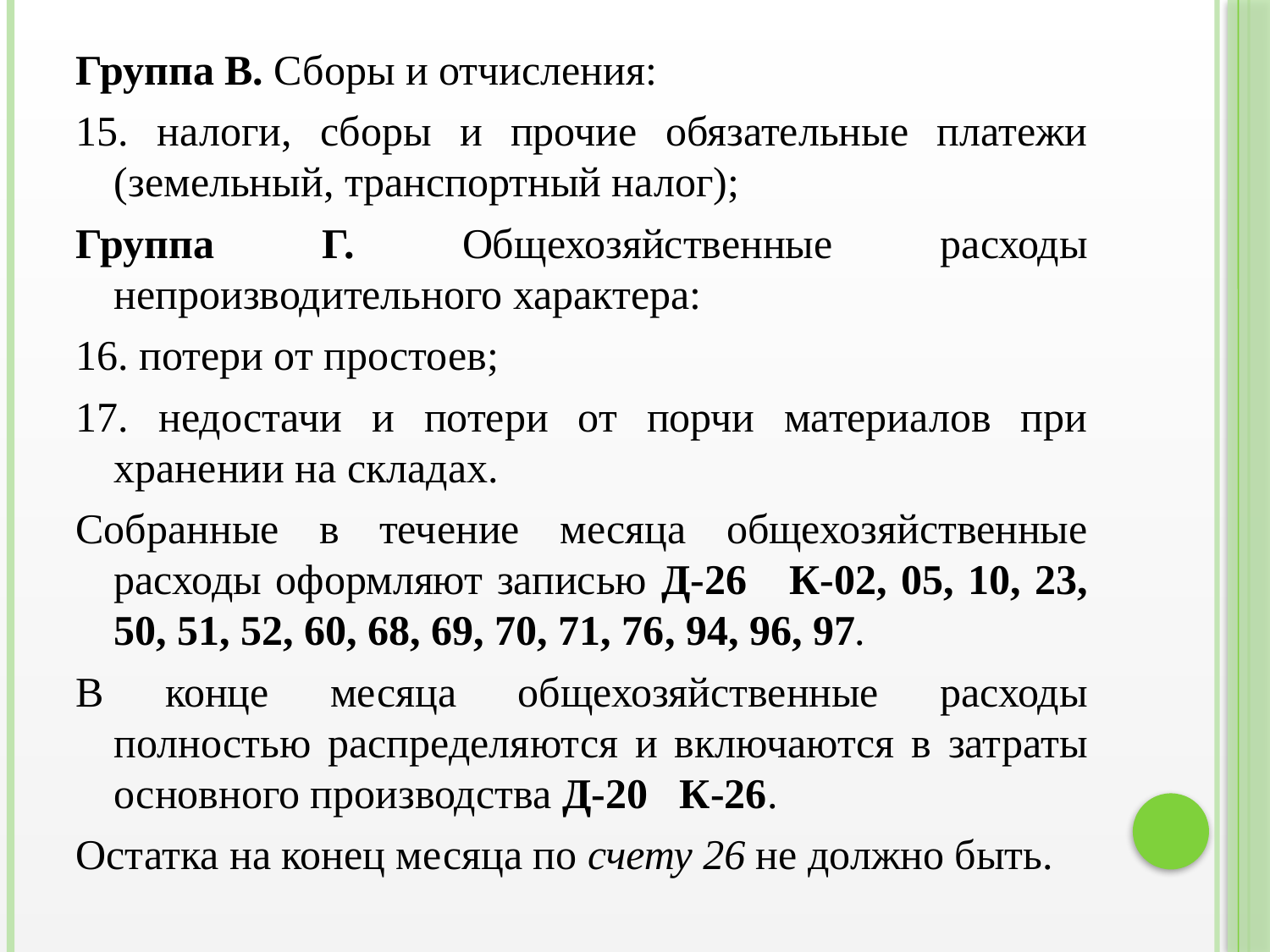

Группа В. Сборы и отчисления:
15. налоги, сборы и прочие обязательные платежи (земельный, транспортный налог);
Группа Г. Общехозяйственные расходы непроизводительного характера:
16. потери от простоев;
17. недостачи и потери от порчи материалов при хранении на складах.
Собранные в течение месяца общехозяйственные расходы оформляют записью Д-26   К-02, 05, 10, 23, 50, 51, 52, 60, 68, 69, 70, 71, 76, 94, 96, 97.
В конце месяца общехозяйственные расходы полностью распределяются и включаются в затраты основного производства Д-20   К-26.
Остатка на конец месяца по счету 26 не должно быть.